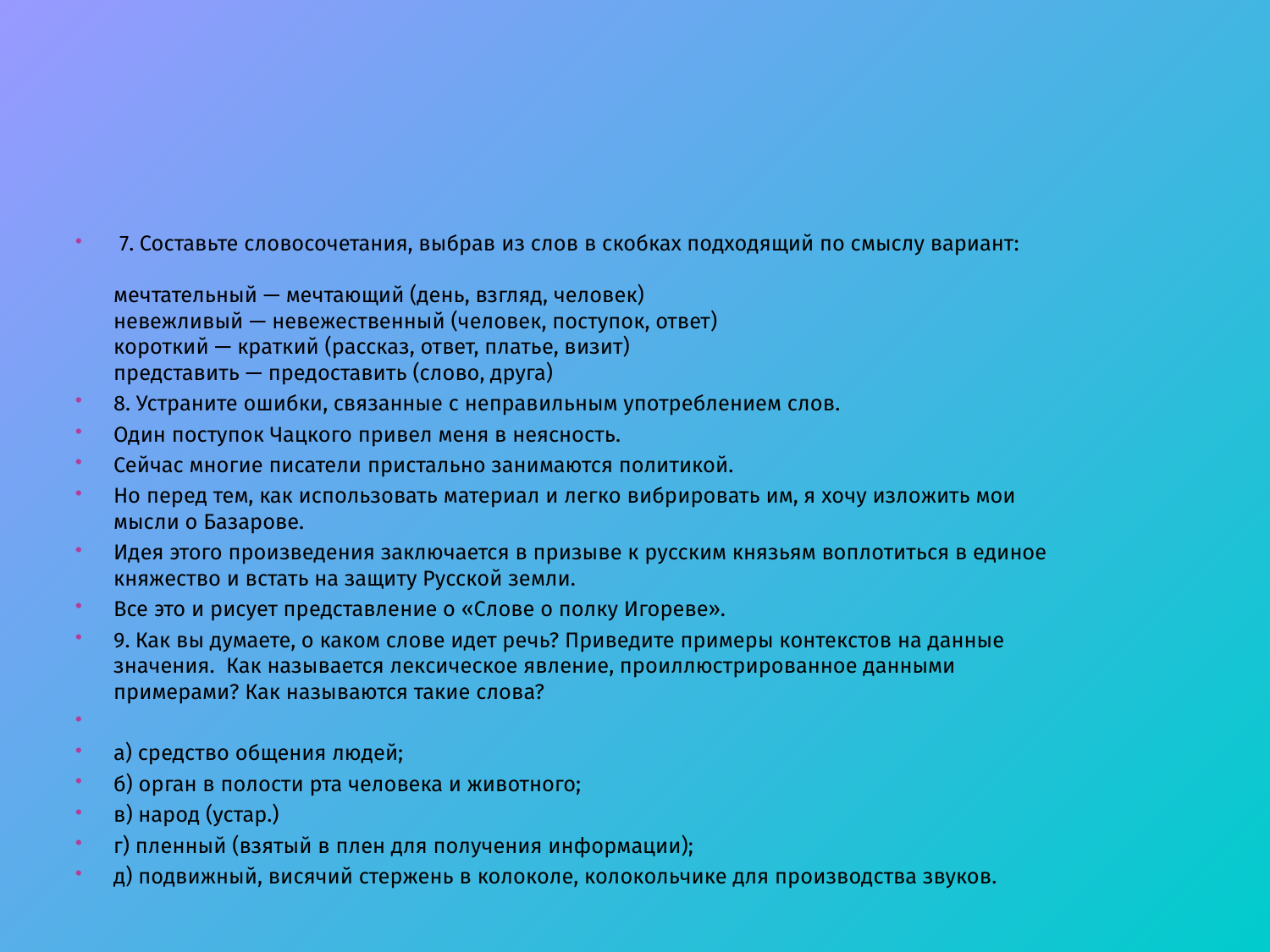

#
 7. Составьте словосочетания, выбрав из слов в скобках подходящий по смыслу вариант:
мечтательный — мечтающий (день, взгляд, человек)
невежливый — невежественный (человек, поступок, ответ)
короткий — краткий (рассказ, ответ, платье, визит)
представить — предоставить (слово, друга)
8. Устраните ошибки, связанные с неправильным употреблением слов.
Один поступок Чацкого привел меня в неясность.
Сейчас многие писатели пристально занимаются политикой.
Но перед тем, как использовать материал и легко вибрировать им, я хочу изложить мои мысли о Базарове.
Идея этого произведения заключается в призыве к русским князьям воплотиться в единое княжество и встать на защиту Русской земли.
Все это и рисует представление о «Слове о полку Игореве».
9. Как вы думаете, о каком слове идет речь? Приведите примеры контекстов на данные значения.  Как называется лексическое явление, проиллюстрированное данными  примерами? Как называются такие слова?

а) средство общения людей;
б) орган в полости рта человека и животного;
в) народ (устар.)
г) пленный (взятый в плен для получения информации);
д) подвижный, висячий стержень в колоколе, колокольчике для производства звуков.